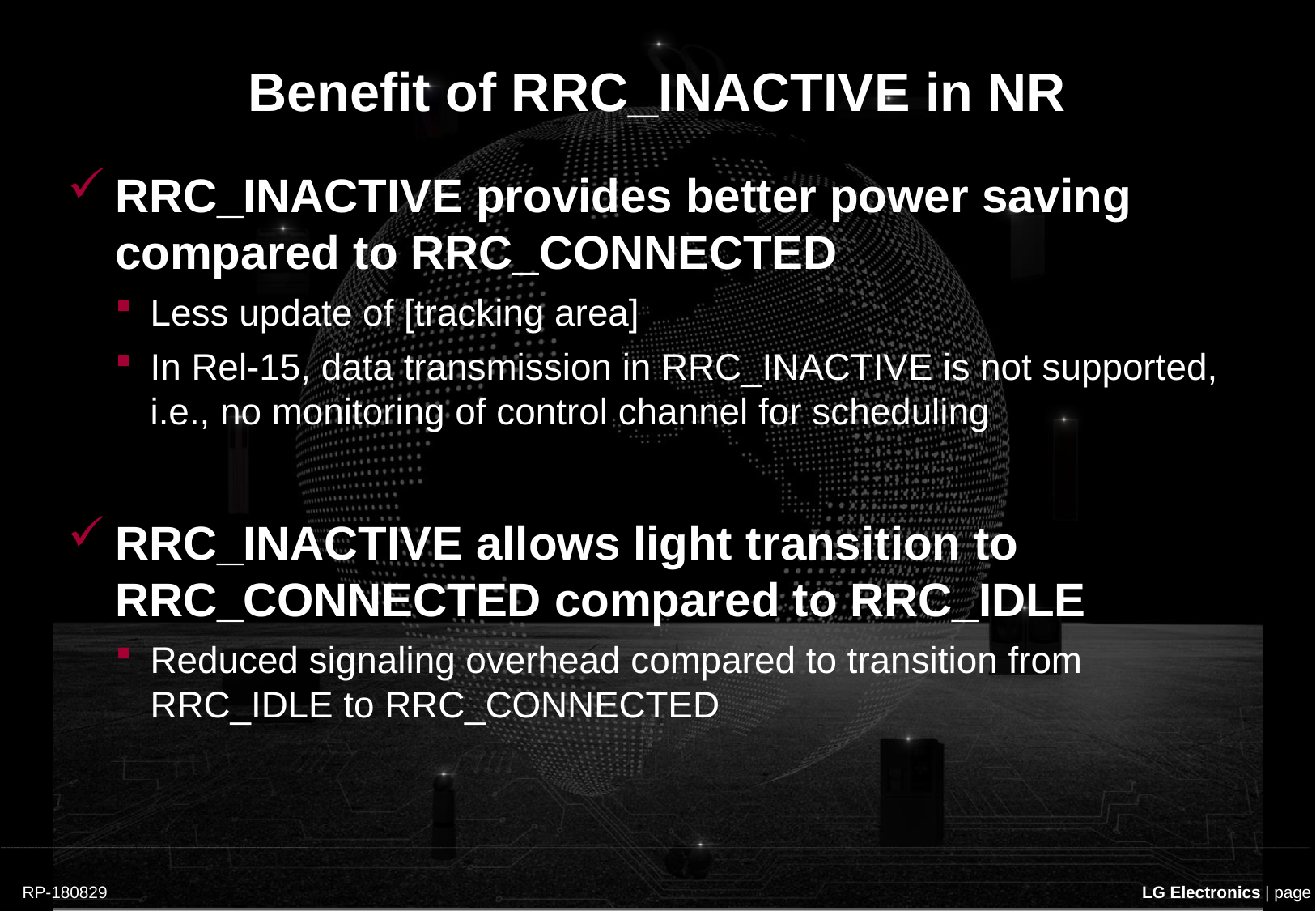

# Benefit of RRC_INACTIVE in NR
RRC_INACTIVE provides better power saving compared to RRC_CONNECTED
Less update of [tracking area]
In Rel-15, data transmission in RRC_INACTIVE is not supported, i.e., no monitoring of control channel for scheduling

RRC_INACTIVE allows light transition to RRC_CONNECTED compared to RRC_IDLE
Reduced signaling overhead compared to transition from RRC_IDLE to RRC_CONNECTED